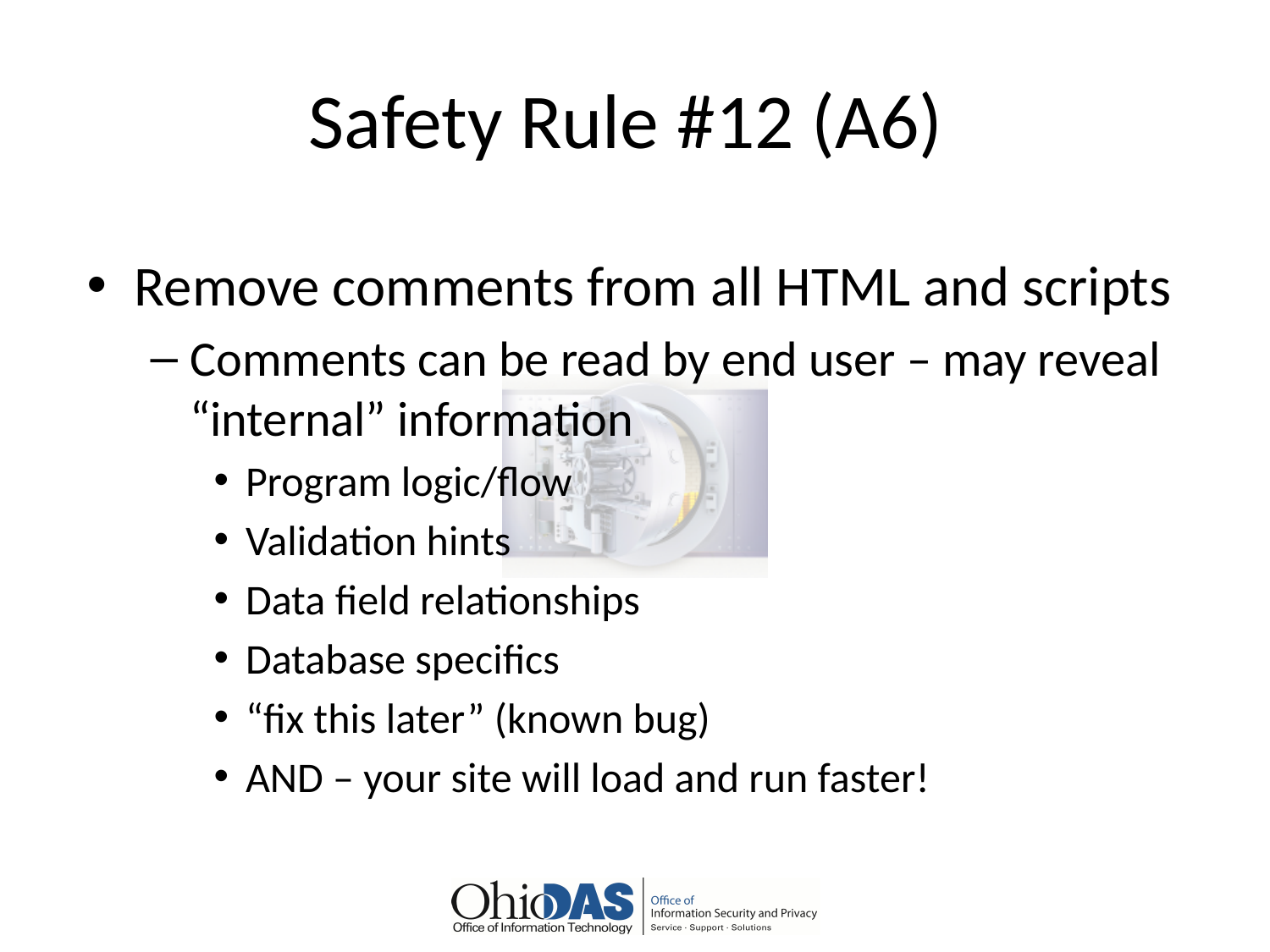

# Safety Rule #12 (A6)
Remove comments from all HTML and scripts
Comments can be read by end user – may reveal “internal” information
Program logic/flow
Validation hints
Data field relationships
Database specifics
“fix this later” (known bug)
AND – your site will load and run faster!